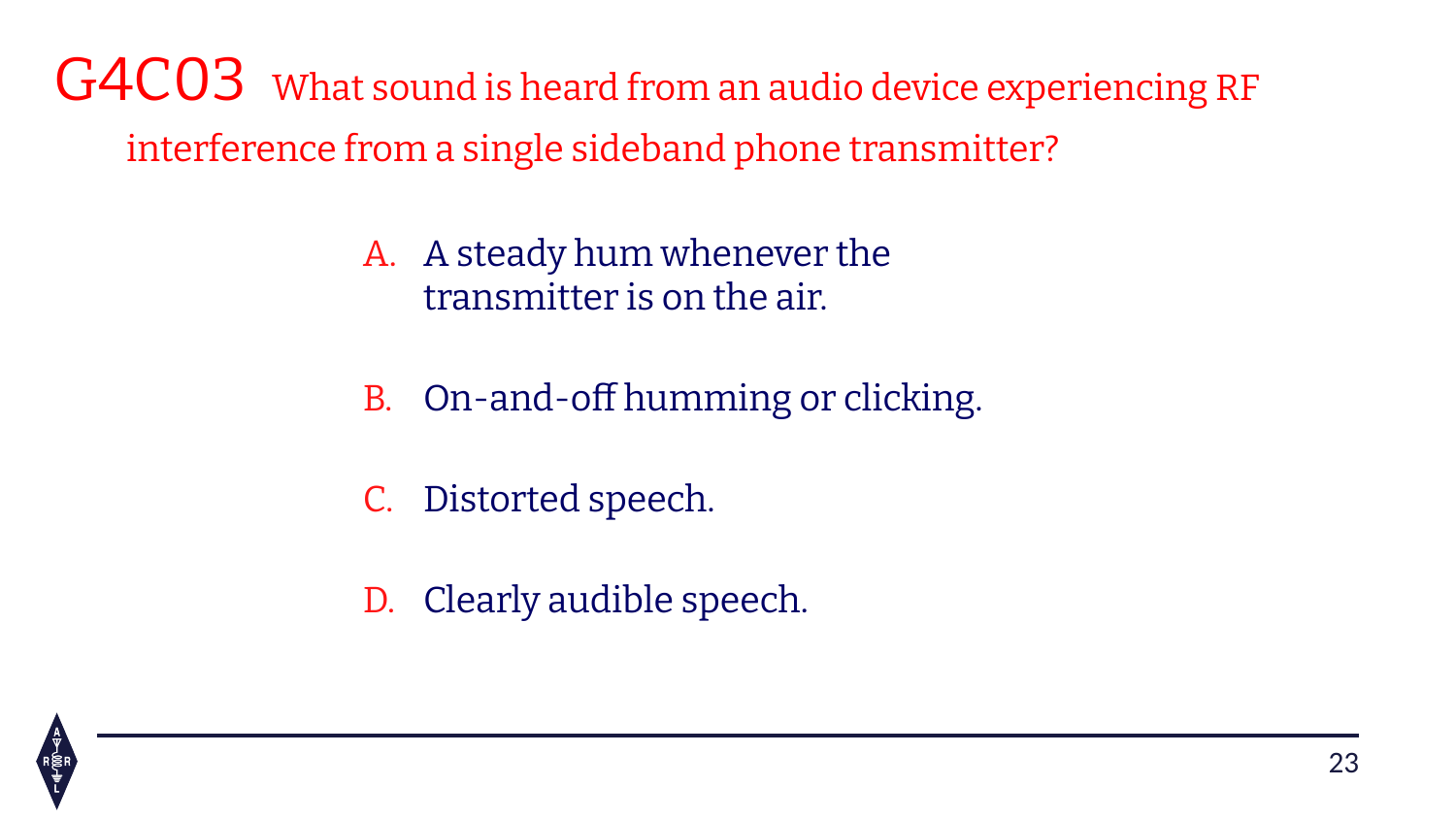

G4C03 	What sound is heard from an audio device experiencing RF 			interference from a single sideband phone transmitter? phone transmitter?
A steady hum whenever the transmitter is on the air.

On-and-off humming or clicking.

Distorted speech.

Clearly audible speech.
23